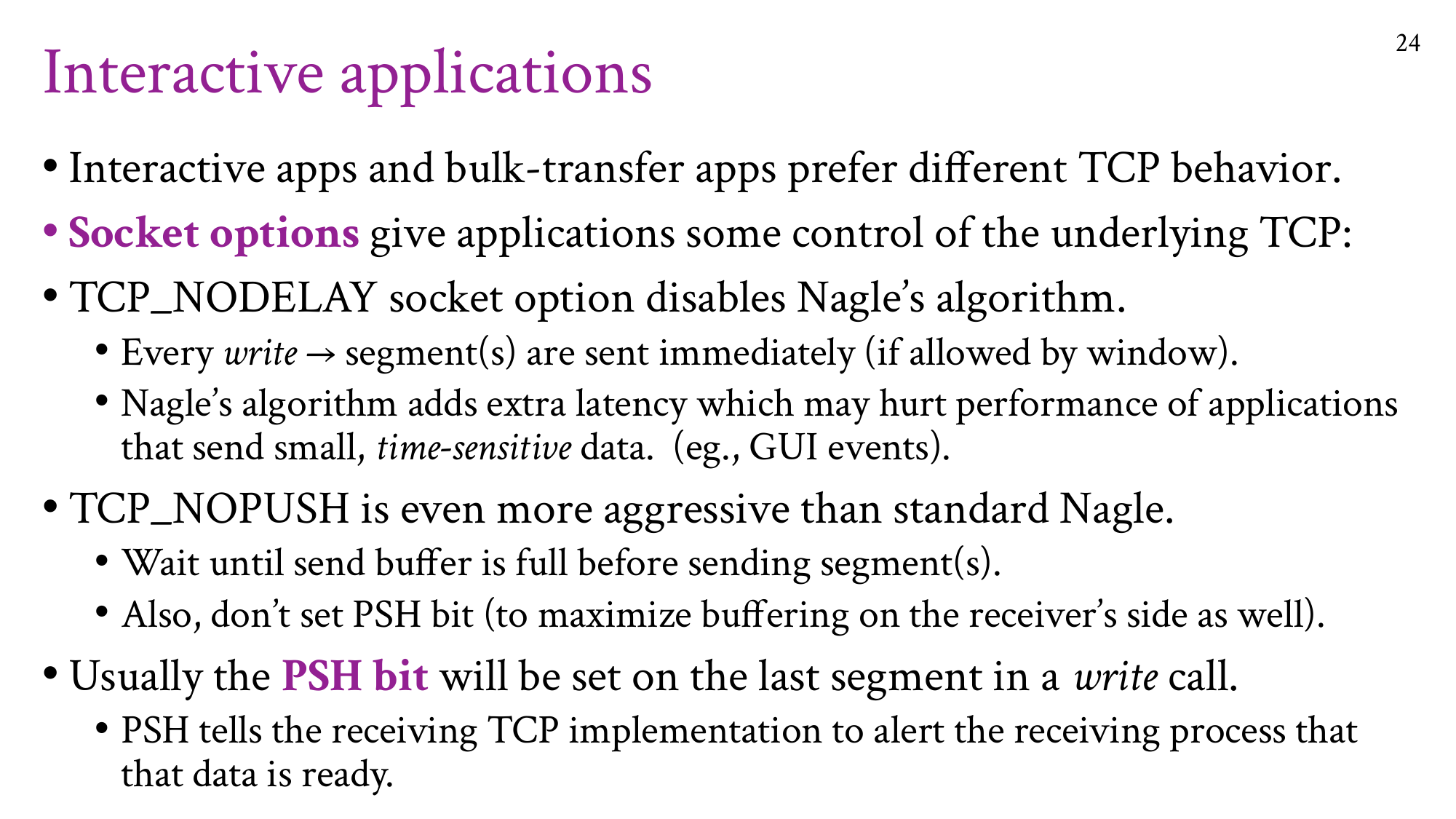

# Interactive applications
Interactive apps and bulk-transfer apps prefer different TCP behavior.
Socket options give applications some control of the underlying TCP:
TCP_NODELAY socket option disables Nagle’s algorithm.
Every write → segment(s) are sent immediately (if allowed by window).
Nagle’s algorithm adds extra latency which may hurt performance of applications that send small, time-sensitive data.  (eg., GUI events).
TCP_NOPUSH is even more aggressive than standard Nagle.
Wait until send buffer is full before sending segment(s).
Also, don’t set PSH bit (to maximize buffering on the receiver’s side as well).
Usually the PSH bit will be set on the last segment in a write call.
PSH tells the receiving TCP implementation to alert the receiving process that that data is ready.